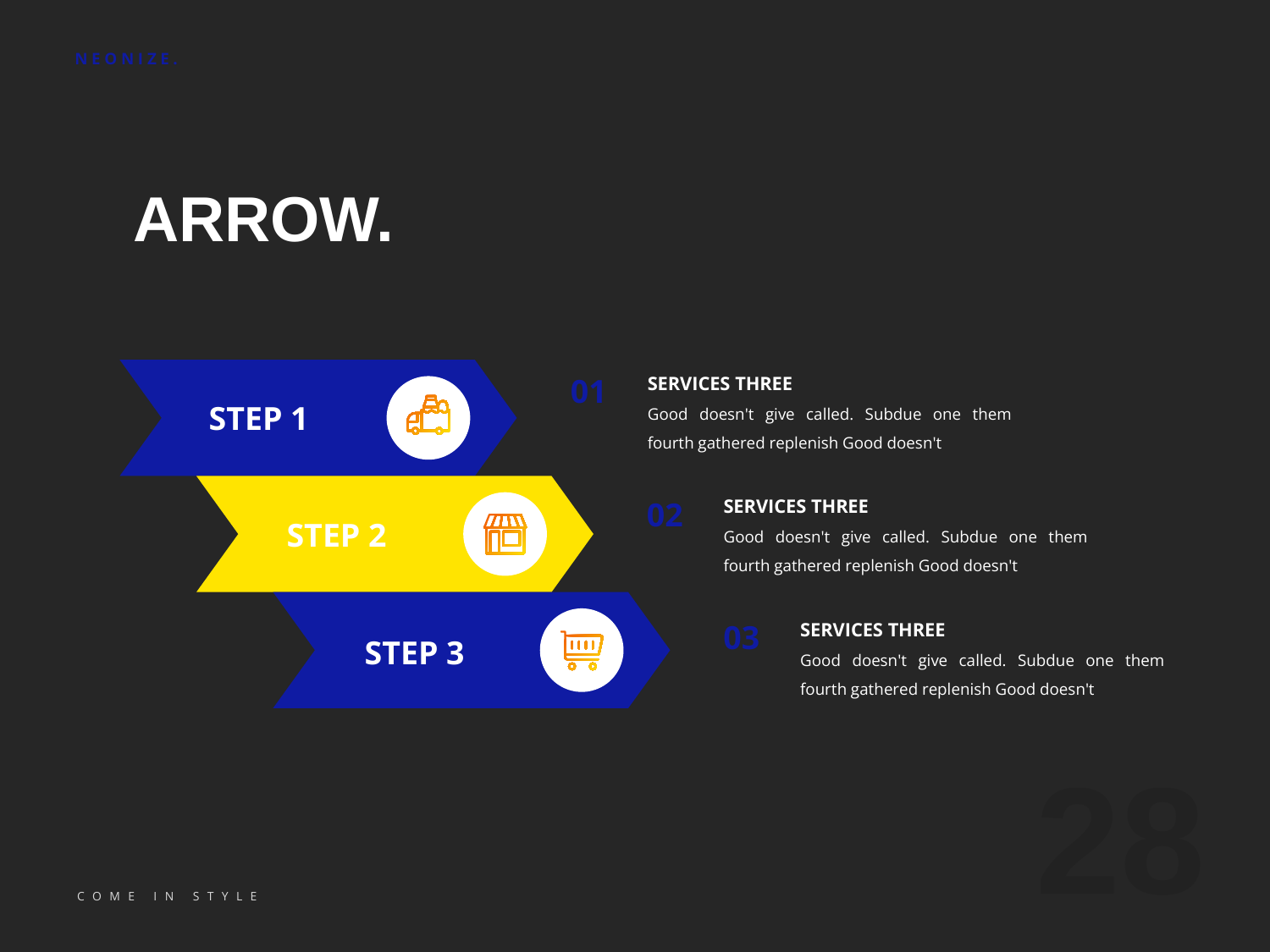

# ARROW.

SERVICES THREE
01

Good doesn't give called. Subdue one them fourth gathered replenish Good doesn't
STEP 1

02
SERVICES THREE

STEP 2
Good doesn't give called. Subdue one them fourth gathered replenish Good doesn't

03
SERVICES THREE
STEP 3

Good doesn't give called. Subdue one them fourth gathered replenish Good doesn't